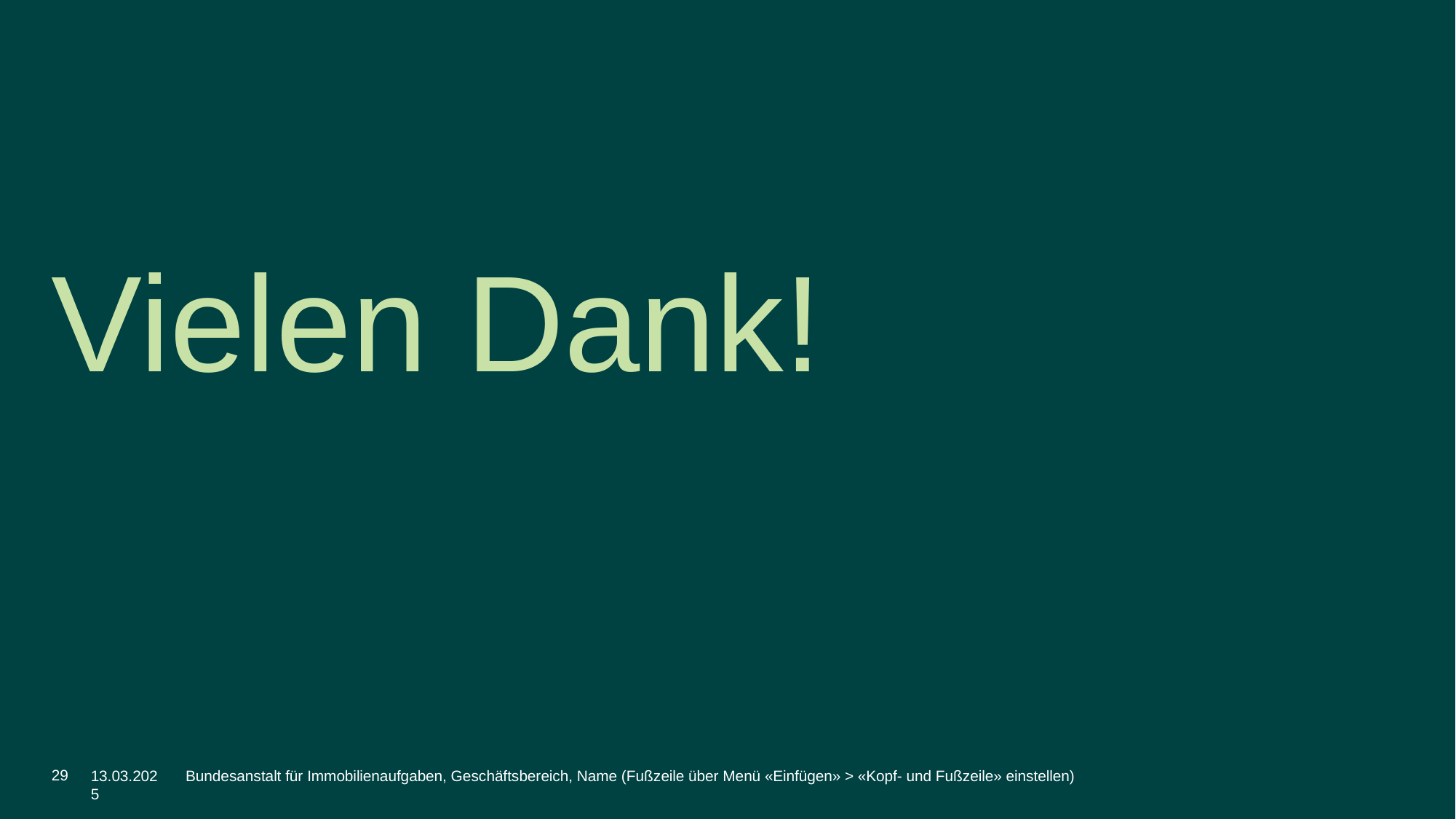

# Vielen Dank!
29
13.03.2025
Bundesanstalt für Immobilienaufgaben, Geschäftsbereich, Name (Fußzeile über Menü «Einfügen» > «Kopf- und Fußzeile» einstellen)